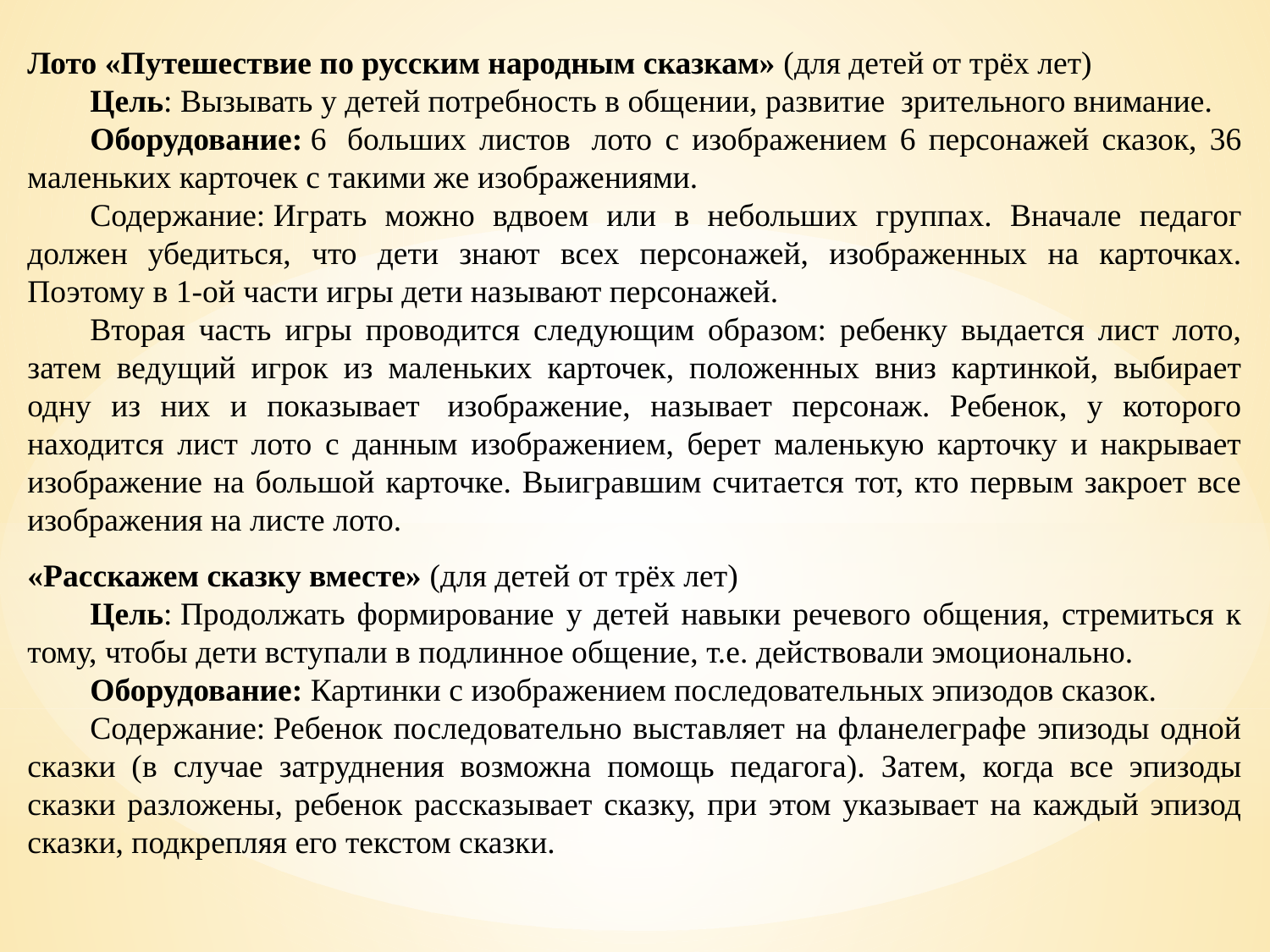

Лото «Путешествие по русским народным сказкам» (для детей от трёх лет)
Цель: Вызывать у детей потребность в общении, развитие  зрительного внимание.
Оборудование: 6  больших листов  лото с изображением 6 персонажей сказок, 36 маленьких карточек с такими же изображениями.
Содержание: Играть можно вдвоем или в небольших группах. Вначале педагог должен убедиться, что дети знают всех персонажей, изображенных на карточках. Поэтому в 1-ой части игры дети называют персонажей.
Вторая часть игры проводится следующим образом: ребенку выдается лист лото, затем ведущий игрок из маленьких карточек, положенных вниз картинкой, выбирает одну из них и показывает  изображение, называет персонаж. Ребенок, у которого находится лист лото с данным изображением, берет маленькую карточку и накрывает изображение на большой карточке. Выигравшим считается тот, кто первым закроет все изображения на листе лото.
«Расскажем сказку вместе» (для детей от трёх лет)
Цель: Продолжать формирование у детей навыки речевого общения, стремиться к тому, чтобы дети вступали в подлинное общение, т.е. действовали эмоционально.
Оборудование: Картинки с изображением последовательных эпизодов сказок.
Содержание: Ребенок последовательно выставляет на фланелеграфе эпизоды одной сказки (в случае затруднения возможна помощь педагога). Затем, когда все эпизоды сказки разложены, ребенок рассказывает сказку, при этом указывает на каждый эпизод сказки, подкрепляя его текстом сказки.